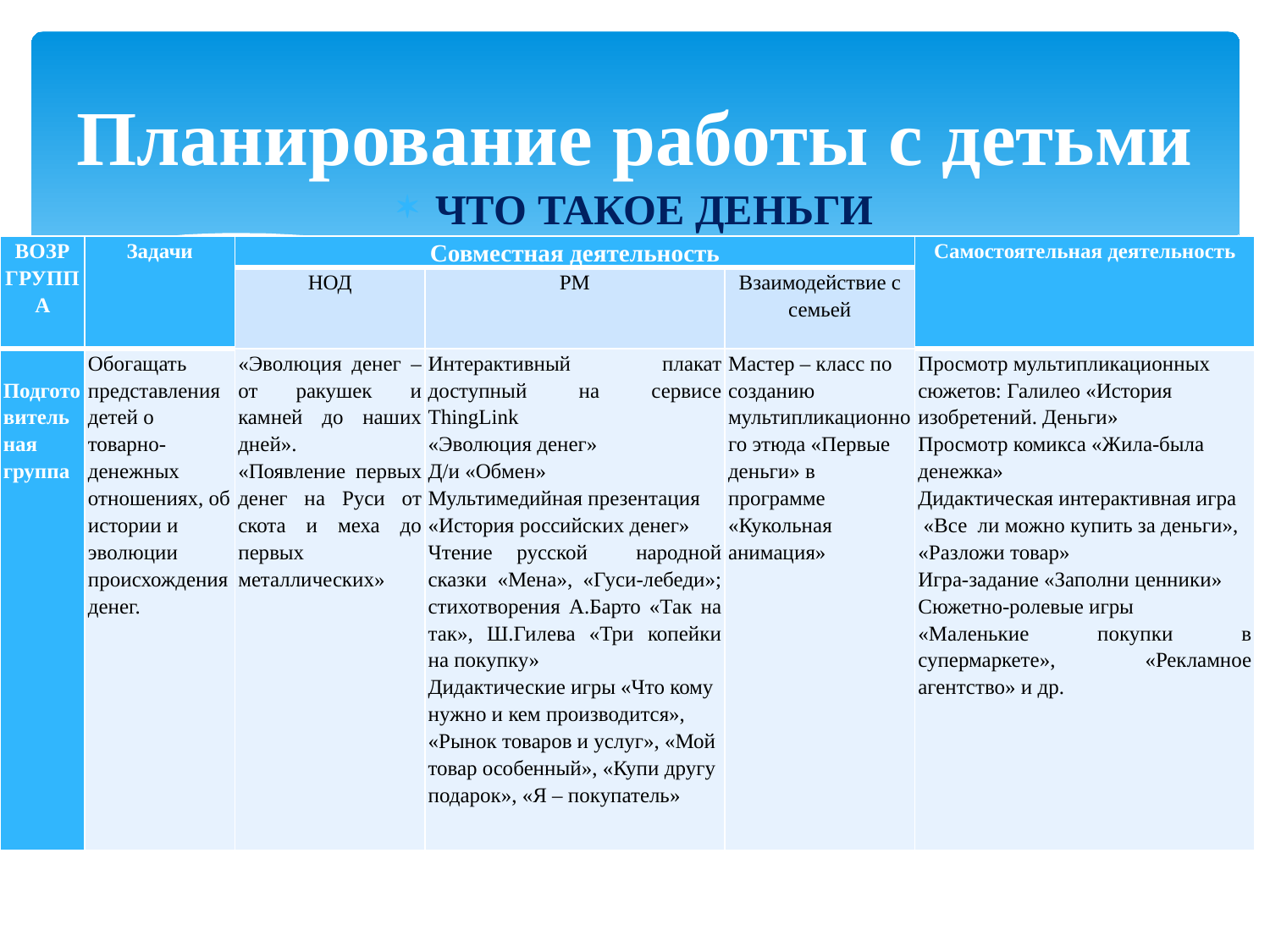

# Планирование работы с детьми
ЧТО ТАКОЕ ДЕНЬГИ
| ВОЗР ГРУППА | Задачи | Совместная деятельность |  |  | Самостоятельная деятельность |
| --- | --- | --- | --- | --- | --- |
|  |  | НОД | РМ | Взаимодействие с семьей |  |
| Подготовительная группа | Обогащать представления детей о товарно-денежных отношениях, об истории и эволюции происхождения денег. | «Эволюция денег – от ракушек и камней до наших дней». «Появление первых денег на Руси от скота и меха до первых металлических» | Интерактивный плакат доступный на сервисе ThingLink «Эволюция денег» Д/и «Обмен» Мультимедийная презентация «История российских денег» Чтение русской народной сказки «Мена», «Гуси-лебеди»; стихотворения А.Барто «Так на так», Ш.Гилева «Три копейки на покупку» Дидактические игры «Что кому нужно и кем производится», «Рынок товаров и услуг», «Мой товар особенный», «Купи другу подарок», «Я – покупатель» | Мастер – класс по созданию мультипликационного этюда «Первые деньги» в программе «Кукольная анимация» | Просмотр мультипликационных сюжетов: Галилео «История изобретений. Деньги» Просмотр комикса «Жила-была денежка» Дидактическая интерактивная игра «Все ли можно купить за деньги», «Разложи товар»  Игра-задание «Заполни ценники» Сюжетно-ролевые игры «Маленькие покупки в супермаркете», «Рекламное агентство» и др. |